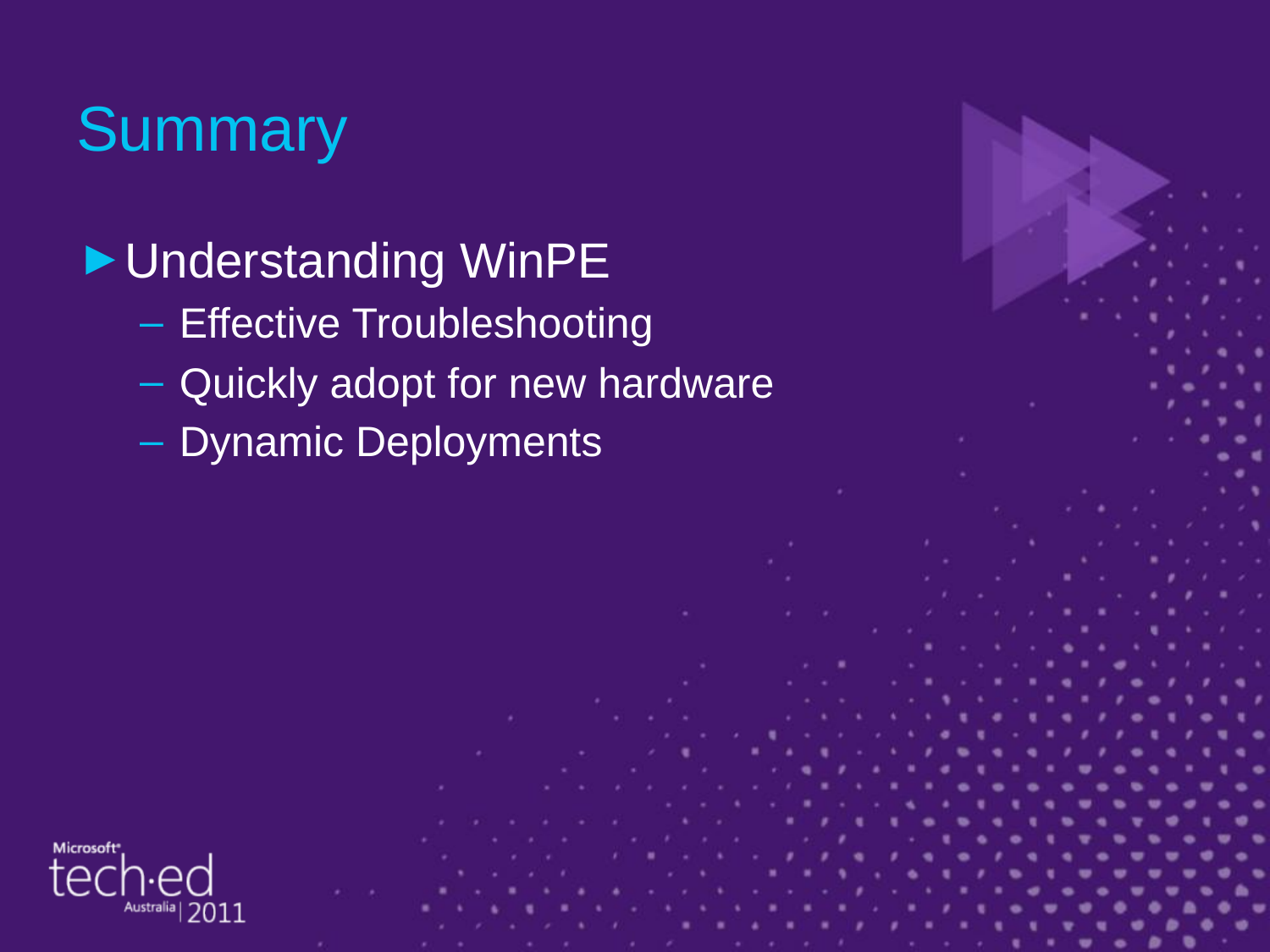

# Summary
Understanding WinPE
Effective Troubleshooting
Quickly adopt for new hardware
Dynamic Deployments